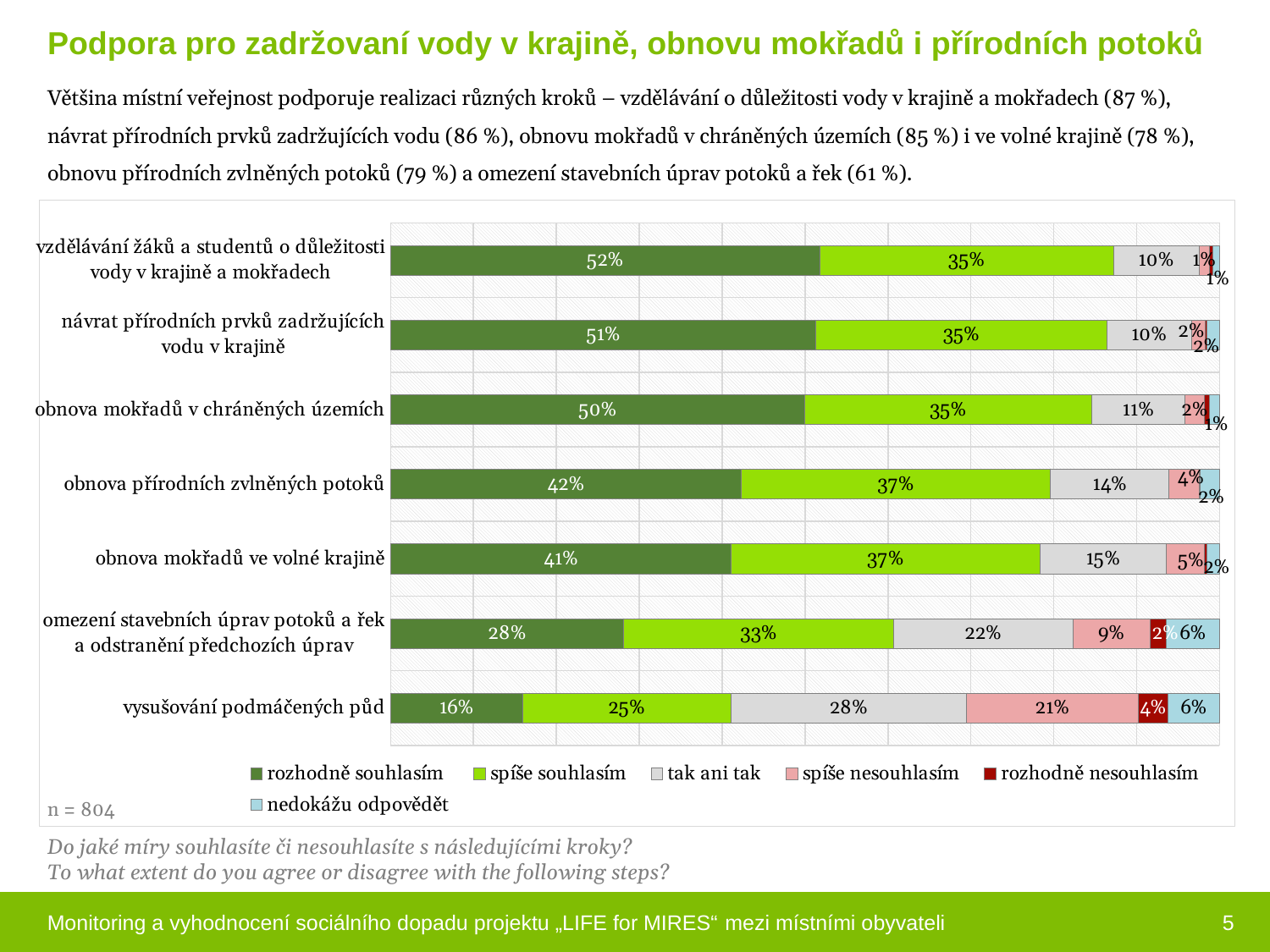

Podpora pro zadržovaní vody v krajině, obnovu mokřadů i přírodních potoků
Většina místní veřejnost podporuje realizaci různých kroků – vzdělávání o důležitosti vody v krajině a mokřadech (87 %), návrat přírodních prvků zadržujících vodu (86 %), obnovu mokřadů v chráněných územích (85 %) i ve volné krajině (78 %), obnovu přírodních zvlněných potoků (79 %) a omezení stavebních úprav potoků a řek (61 %).

### Chart

| Category | rozhodně souhlasím | spíše souhlasím | tak ani tak | spíše nesouhlasím | rozhodně nesouhlasím | nedokážu odpovědět |
|---|---|---|---|---|---|---|
| vzdělávání žáků a studentů o důležitosti vody v krajině a mokřadech | 0.517 | 0.354 | 0.103 | 0.013 | 0.004 | 0.008 |
| návrat přírodních prvků zadržujících vodu v krajině | 0.513 | 0.351 | 0.102 | 0.017 | 0.002 | 0.015 |
| obnova mokřadů v chráněných územích | 0.499 | 0.347 | 0.112 | 0.024 | 0.006 | 0.012 |
| obnova přírodních zvlněných potoků | 0.423 | 0.373 | 0.143 | 0.036 | 0.001 | 0.024 |
| obnova mokřadů ve volné krajině | 0.411 | 0.372 | 0.153 | 0.046 | 0.003 | 0.015 |
| omezení stavebních úprav potoků a řek a odstranění předchozích úprav | 0.281 | 0.326 | 0.216 | 0.093 | 0.02 | 0.064 |
| vysušování podmáčených půd | 0.159 | 0.251 | 0.284 | 0.207 | 0.036 | 0.062 |
n = 804
Do jaké míry souhlasíte či nesouhlasíte s následujícími kroky?
To what extent do you agree or disagree with the following steps?
Monitoring a vyhodnocení sociálního dopadu projektu „LIFE for MIRES“ mezi místními obyvateli
5